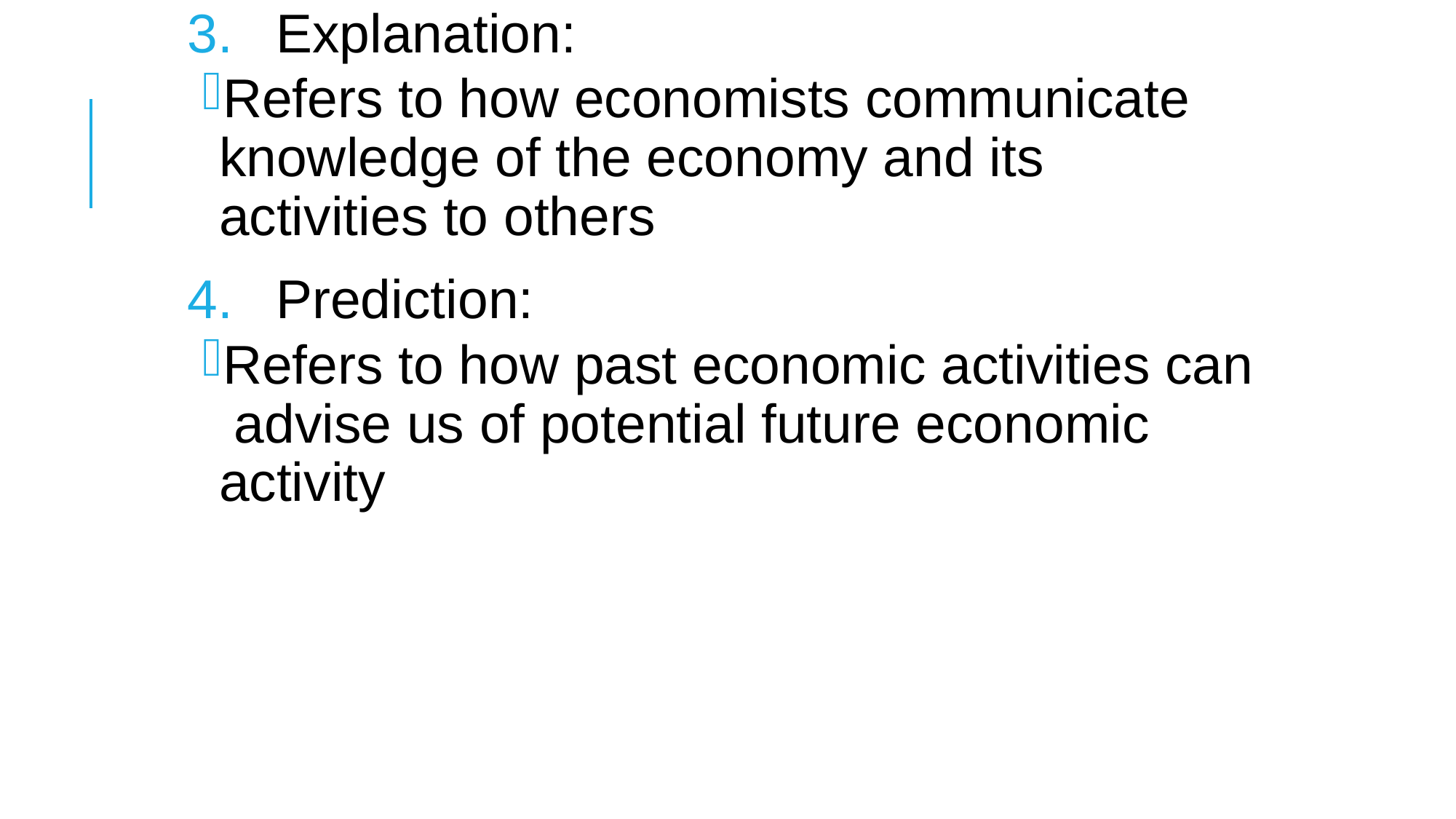

Explanation:
Refers to how economists communicate knowledge of the economy and its activities to others
Prediction:
Refers to how past economic activities can  advise us of potential future economic activity